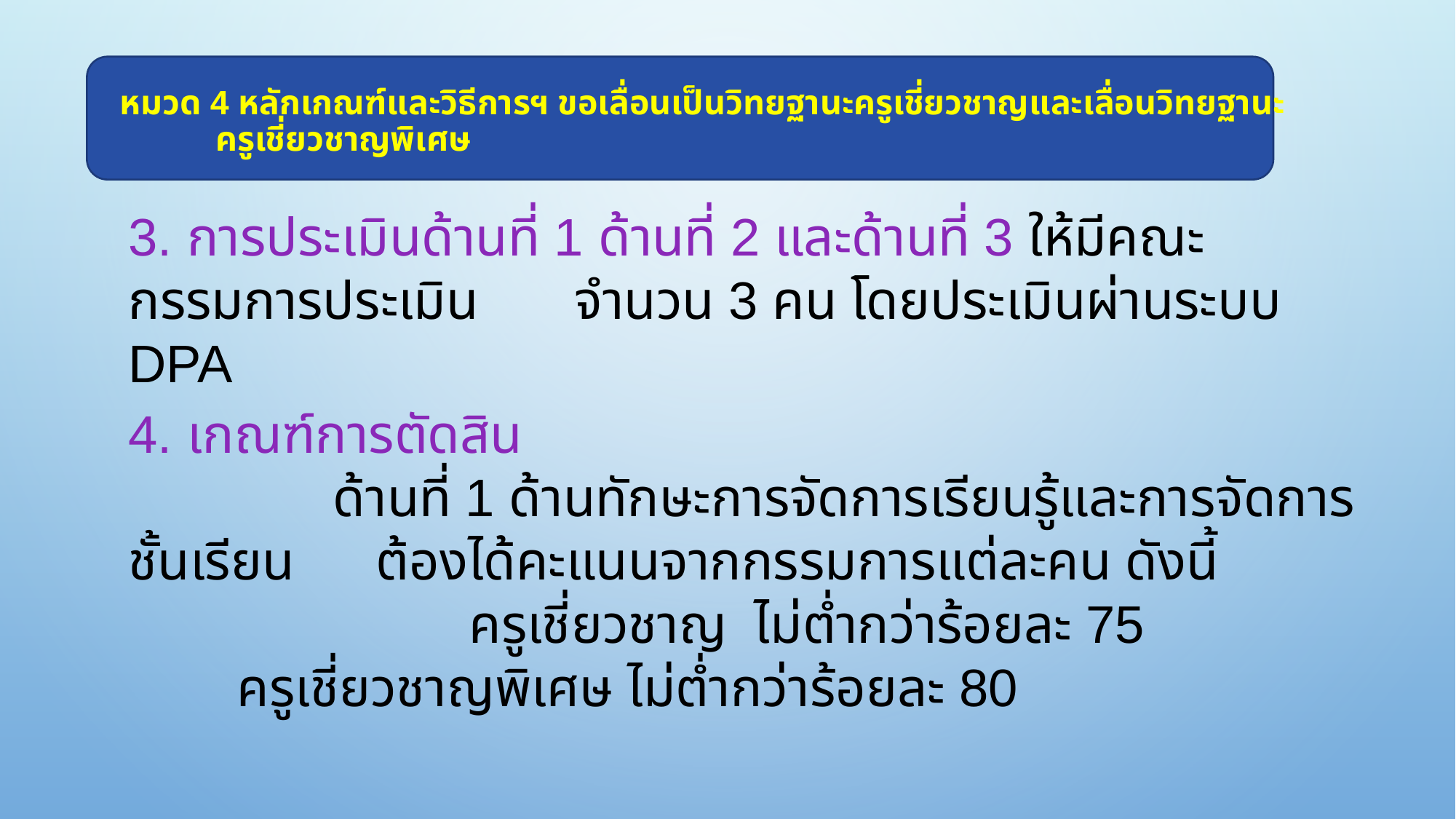

# หมวด 4 หลักเกณฑ์และวิธีการฯ ขอเลื่อนเป็นวิทยฐานะครูเชี่ยวชาญและเลื่อนวิทยฐานะ ครูเชี่ยวชาญพิเศษ
3. การประเมินด้านที่ 1 ด้านที่ 2 และด้านที่ 3 ให้มีคณะกรรมการประเมิน       จำนวน 3 คน โดยประเมินผ่านระบบ DPA
4. เกณฑ์การตัดสิน
               ด้านที่ 1 ด้านทักษะการจัดการเรียนรู้และการจัดการชั้นเรียน      ต้องได้คะแนนจากกรรมการแต่ละคน ดังนี้
	                  ครูเชี่ยวชาญ  ไม่ต่ำกว่าร้อยละ 75
			 ครูเชี่ยวชาญพิเศษ ไม่ต่ำกว่าร้อยละ 80